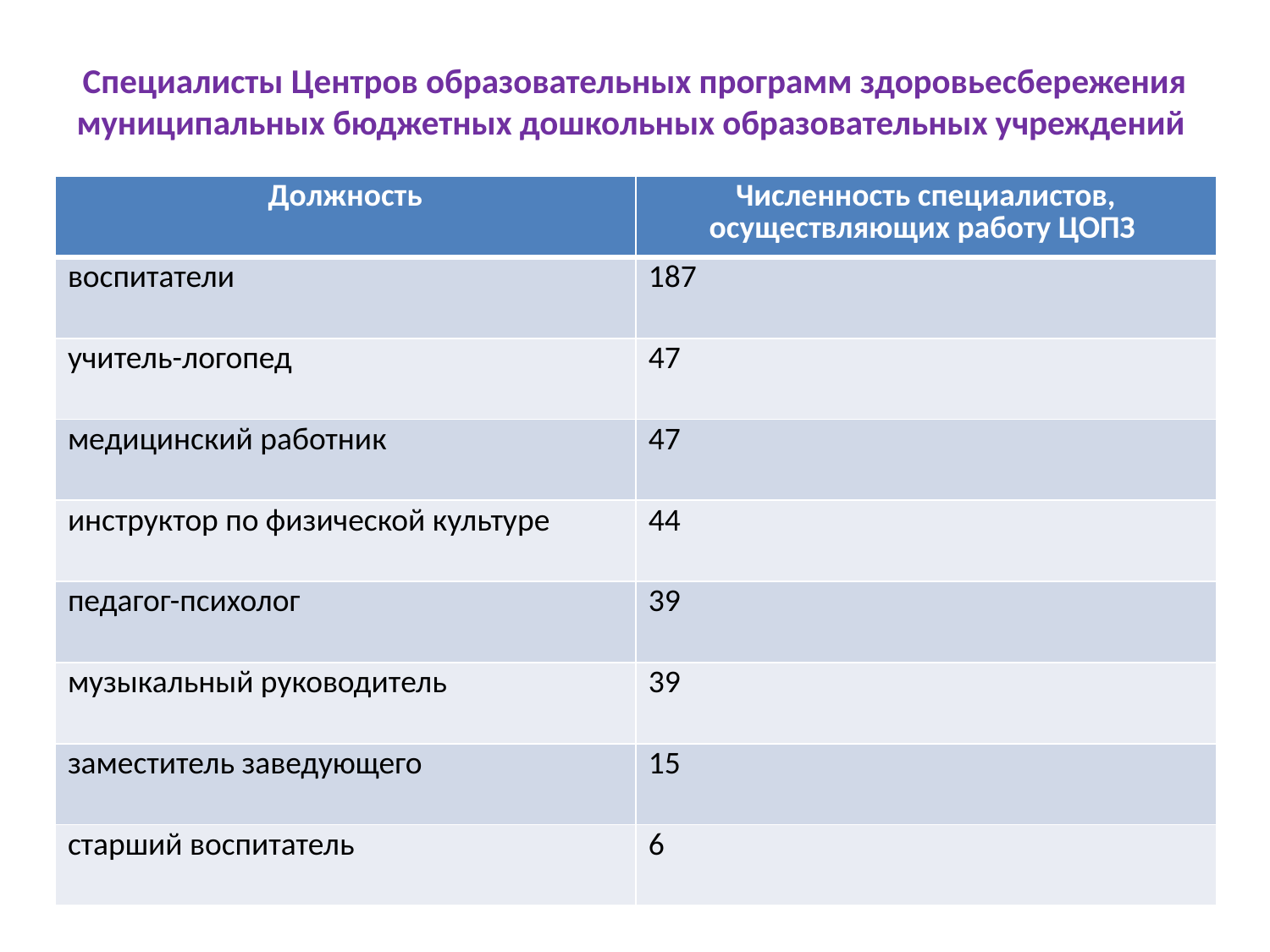

# Специалисты Центров образовательных программ здоровьесбережения муниципальных бюджетных дошкольных образовательных учреждений
| Должность | Численность специалистов, осуществляющих работу ЦОПЗ |
| --- | --- |
| воспитатели | 187 |
| учитель-логопед | 47 |
| медицинский работник | 47 |
| инструктор по физической культуре | 44 |
| педагог-психолог | 39 |
| музыкальный руководитель | 39 |
| заместитель заведующего | 15 |
| старший воспитатель | 6 |